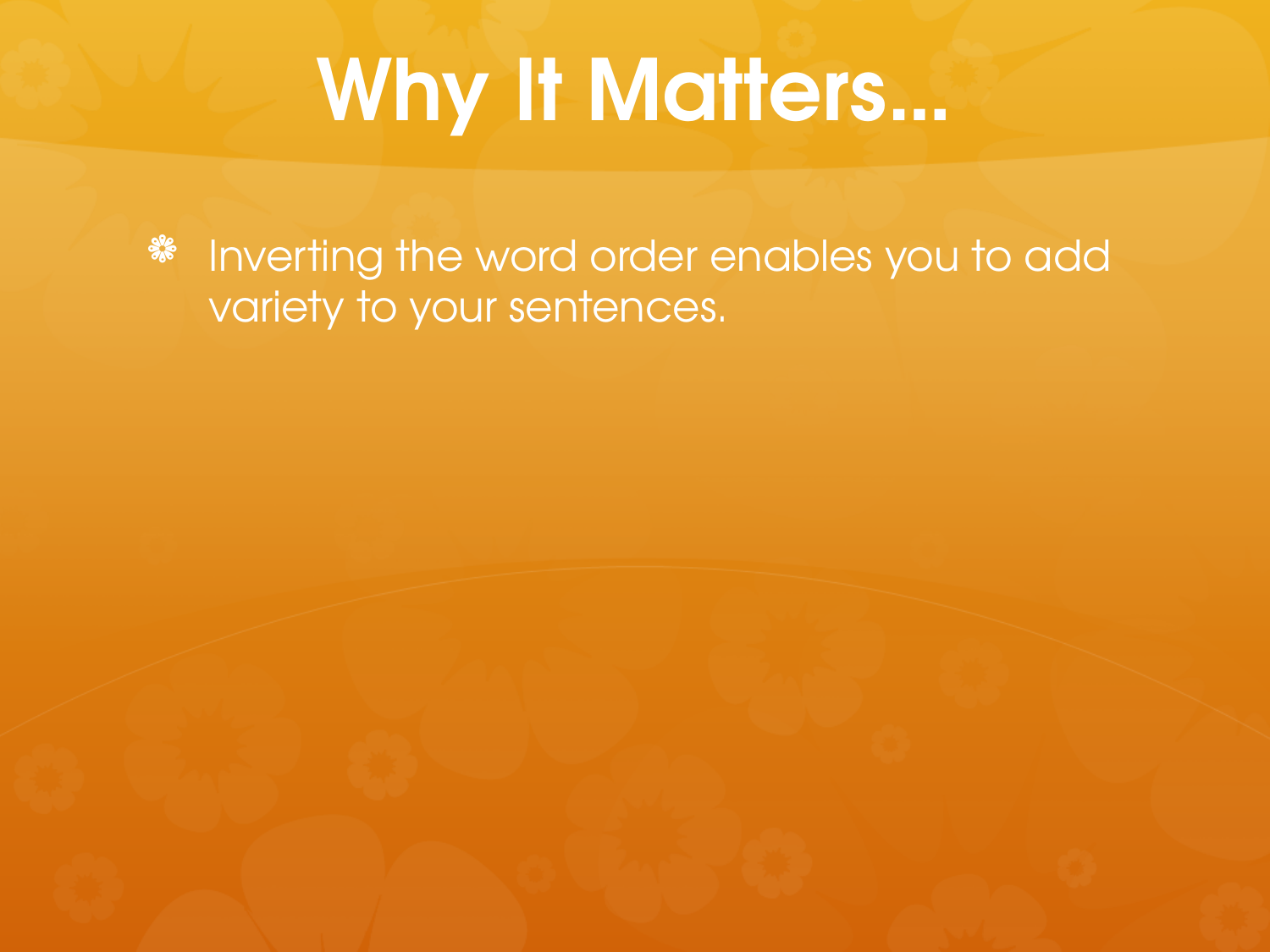

# Why It Matters…
Inverting the word order enables you to add variety to your sentences.